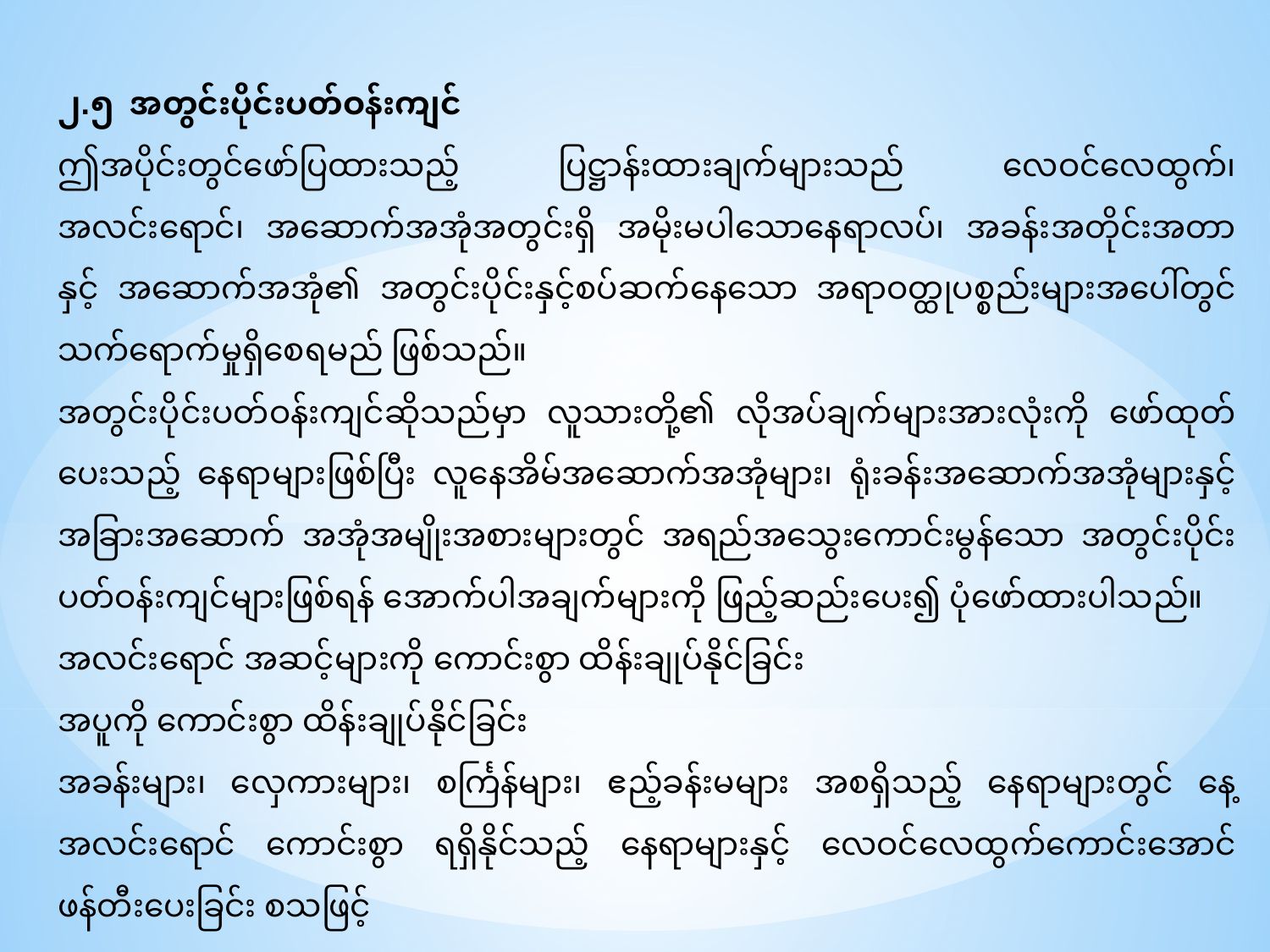

၂.၅  အတွင်းပိုင်းပတ်ဝန်းကျင်
ဤအပိုင်းတွင်ဖော်ပြထားသည့် ပြဋ္ဌာန်းထားချက်များသည် လေဝင်လေထွက်၊ အလင်းရောင်၊ အဆောက်အအုံအတွင်းရှိ အမိုးမပါသောနေရာလပ်၊ အခန်းအတိုင်းအတာနှင့် အဆောက်အအုံ၏ အတွင်းပိုင်းနှင့်စပ်ဆက်နေသော အရာဝတ္ထုပစ္စည်းများအပေါ်တွင် သက်ရောက်မှုရှိစေရမည် ဖြစ်သည်။
အတွင်းပိုင်းပတ်ဝန်းကျင်ဆိုသည်မှာ လူသားတို့၏ လိုအပ်ချက်များအားလုံးကို ဖော်ထုတ်ပေးသည့် နေရာများဖြစ်ပြီး လူနေအိမ်အဆောက်အအုံများ၊ ရုံးခန်းအဆောက်အအုံများနှင့် အခြားအဆောက် အအုံအမျိုးအစားများတွင် အရည်အသွေးကောင်းမွန်သော အတွင်းပိုင်းပတ်ဝန်းကျင်များဖြစ်ရန် အောက်ပါအချက်များကို ဖြည့်ဆည်းပေး၍ ပုံဖော်ထားပါသည်။
အလင်းရောင် အဆင့်များကို ကောင်းစွာ ထိန်းချုပ်နိုင်ခြင်း
အပူကို ကောင်းစွာ ထိန်းချုပ်နိုင်ခြင်း
အခန်းများ၊ လှေကားများ၊ စင်္ကြန်များ၊ ဧည့်ခန်းမများ အစရှိသည့် နေရာများတွင် နေ့အလင်းရောင် ကောင်းစွာ ရရှိနိုင်သည့် နေရာများနှင့် လေဝင်လေထွက်ကောင်းအောင် ဖန်တီးပေးခြင်း စသဖြင့်